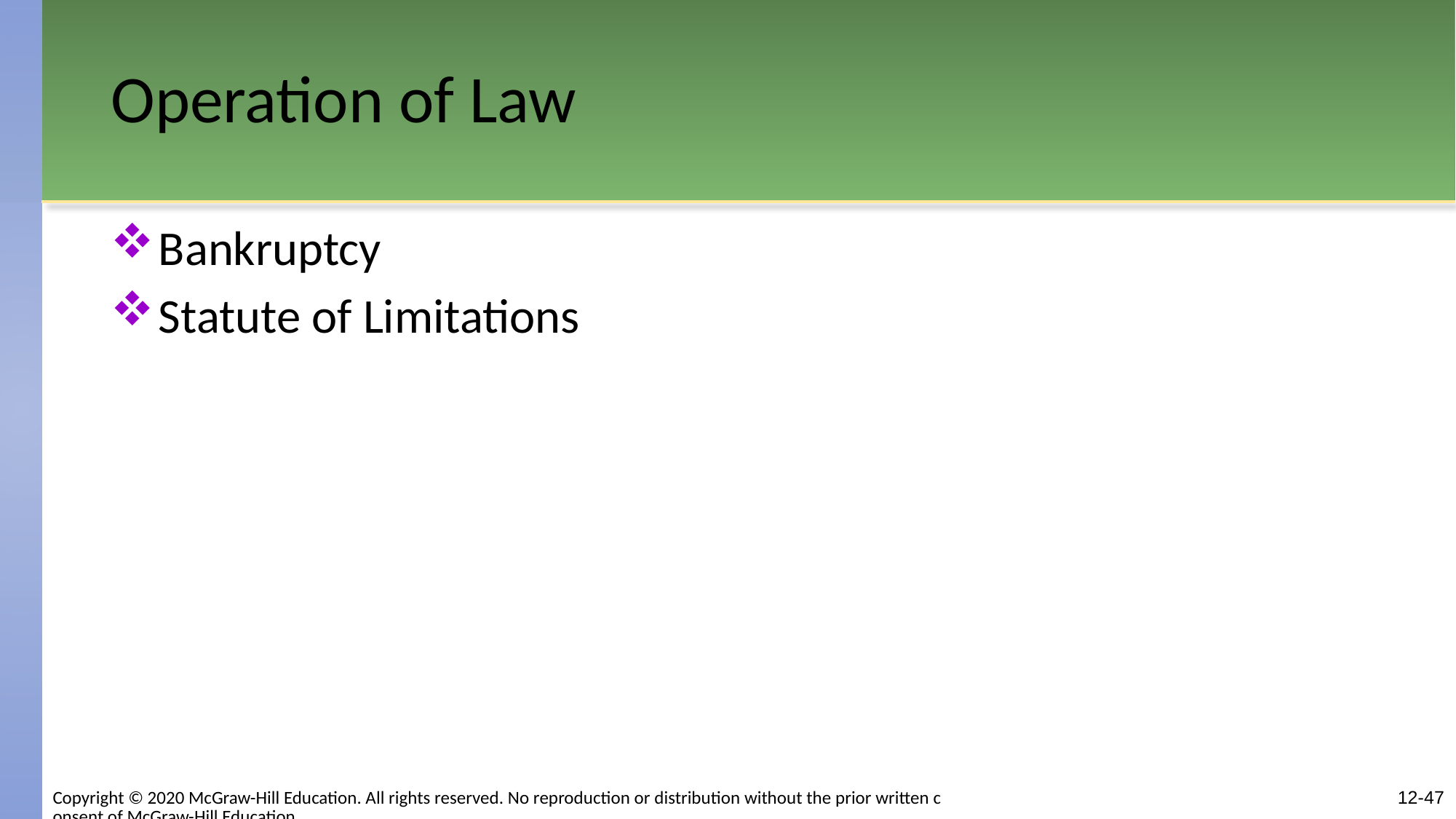

# Operation of Law
Bankruptcy
Statute of Limitations

Copyright © 2020 McGraw-Hill Education. All rights reserved. No reproduction or distribution without the prior written consent of McGraw-Hill Education.
12-47